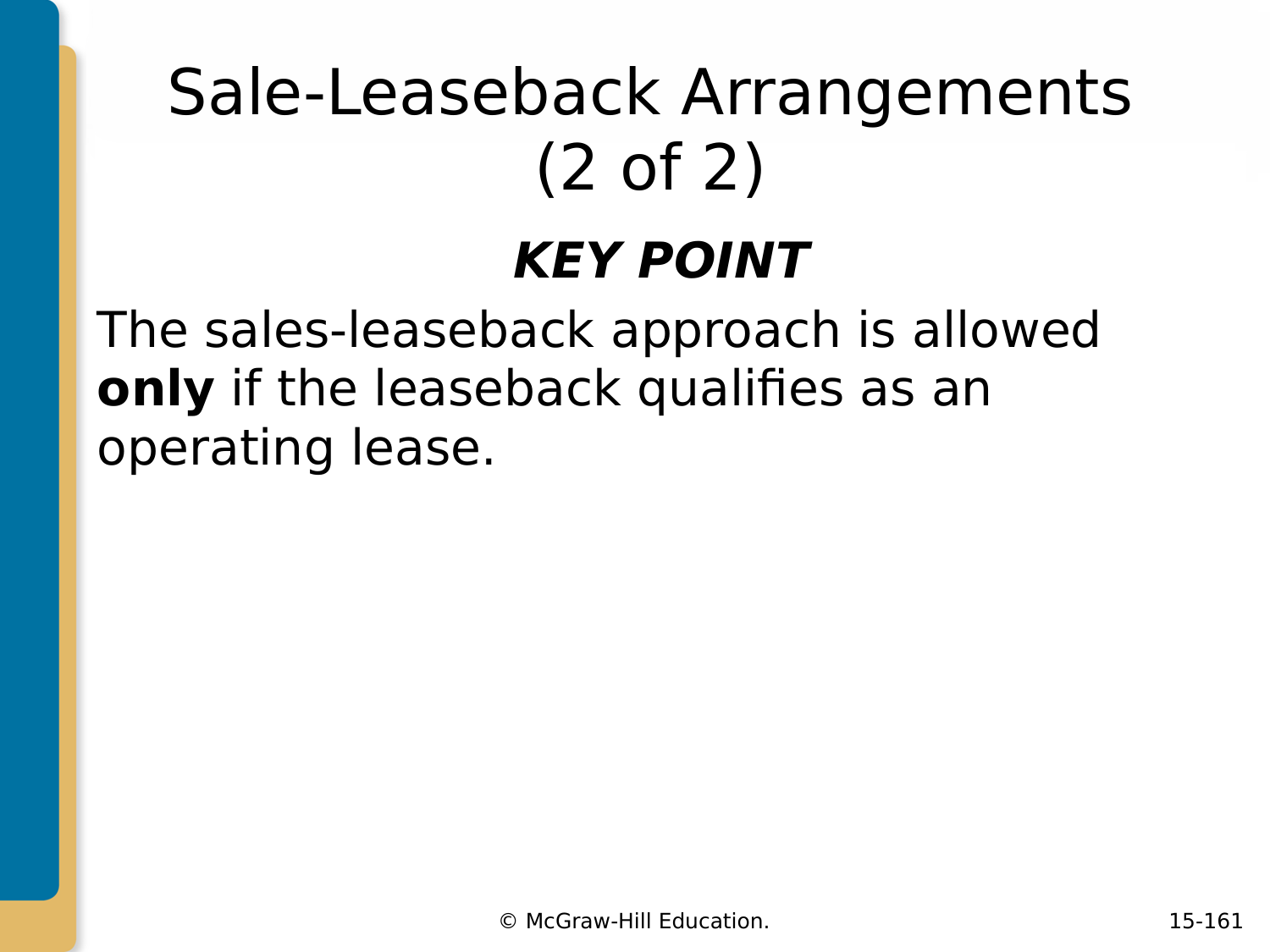

# Sale-Leaseback Arrangements (2 of 2)
KEY POINT
The sales-leaseback approach is allowed only if the leaseback qualifies as an operating lease.